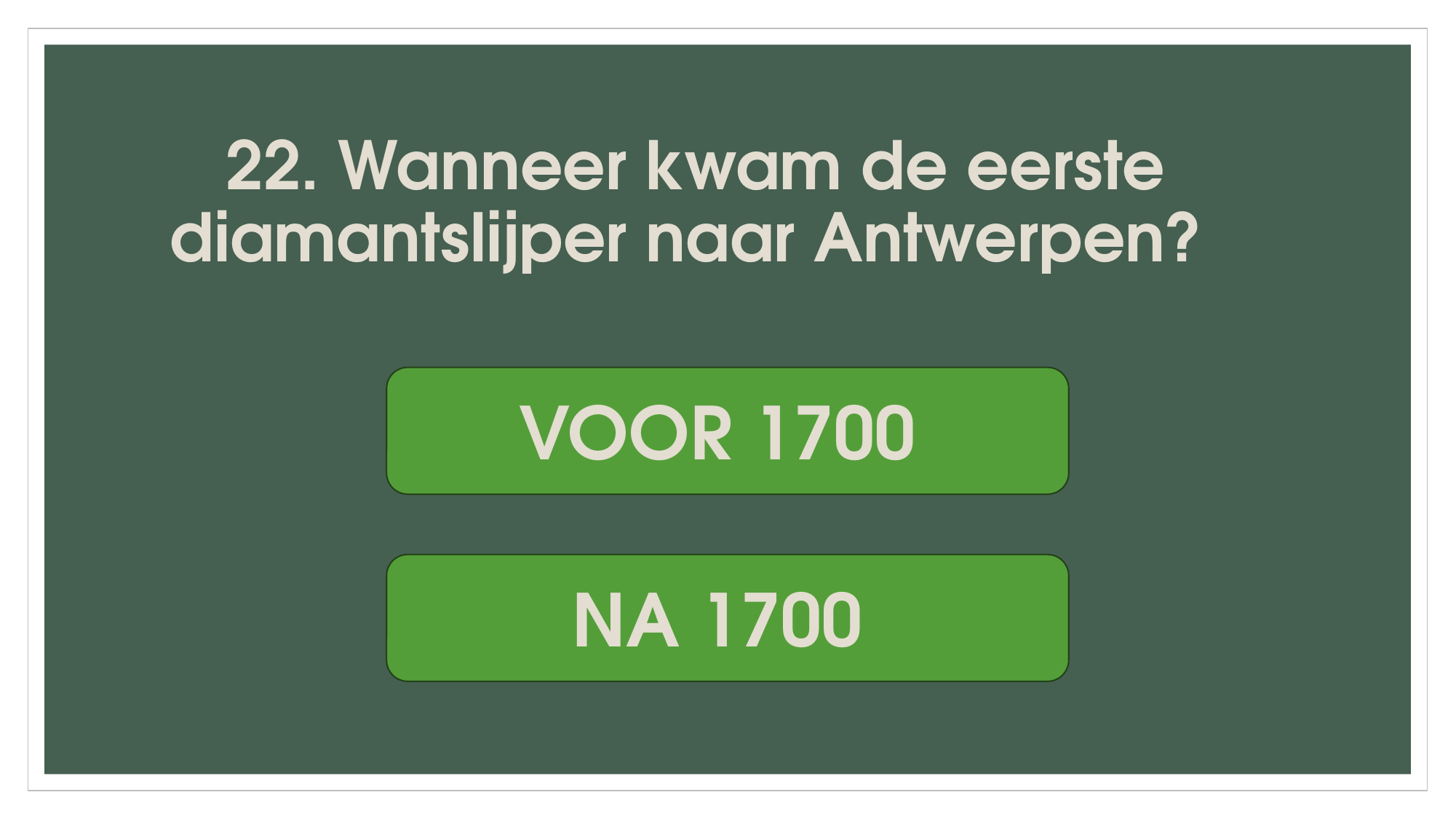

22. Wanneer kwam de eerste diamantslijper naar Antwerpen?
VOOR 1700
NA 1700